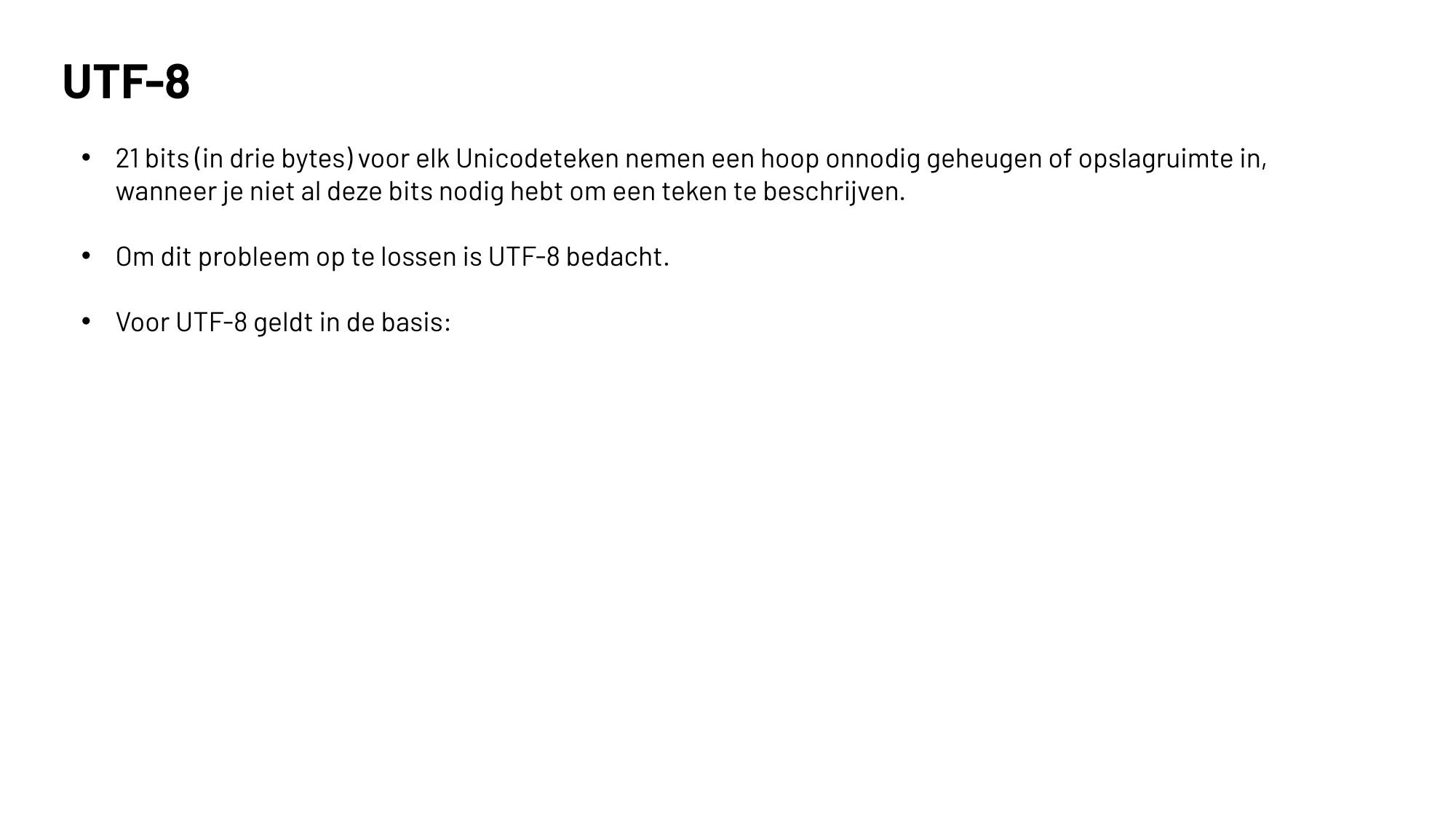

UTF-8
21 bits (in drie bytes) voor elk Unicodeteken nemen een hoop onnodig geheugen of opslagruimte in, wanneer je niet al deze bits nodig hebt om een teken te beschrijven.
Om dit probleem op te lossen is UTF-8 bedacht.
Voor UTF-8 geldt in de basis: